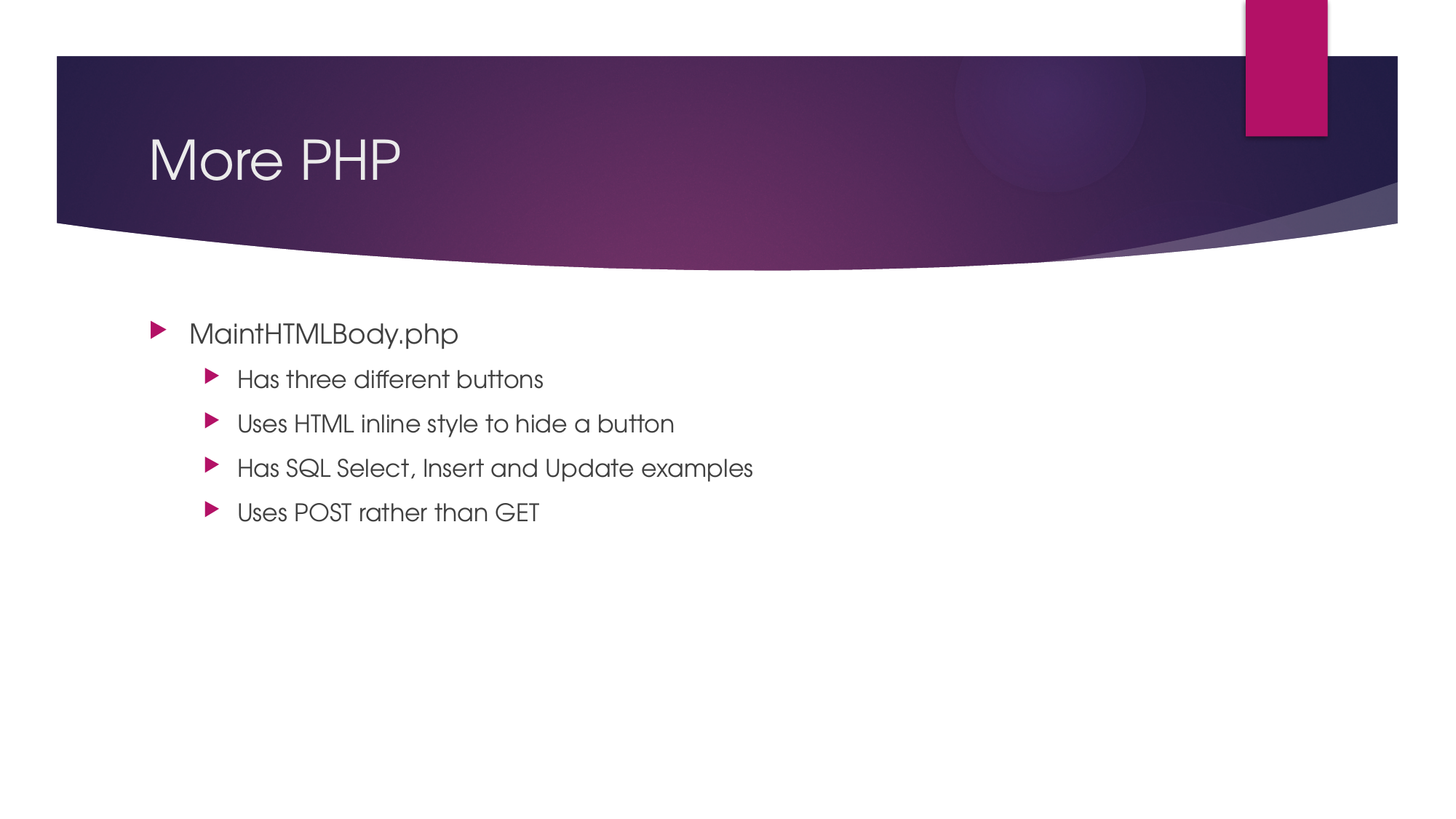

# More PHP
MaintHTMLBody.php
Has three different buttons
Uses HTML inline style to hide a button
Has SQL Select, Insert and Update examples
Uses POST rather than GET